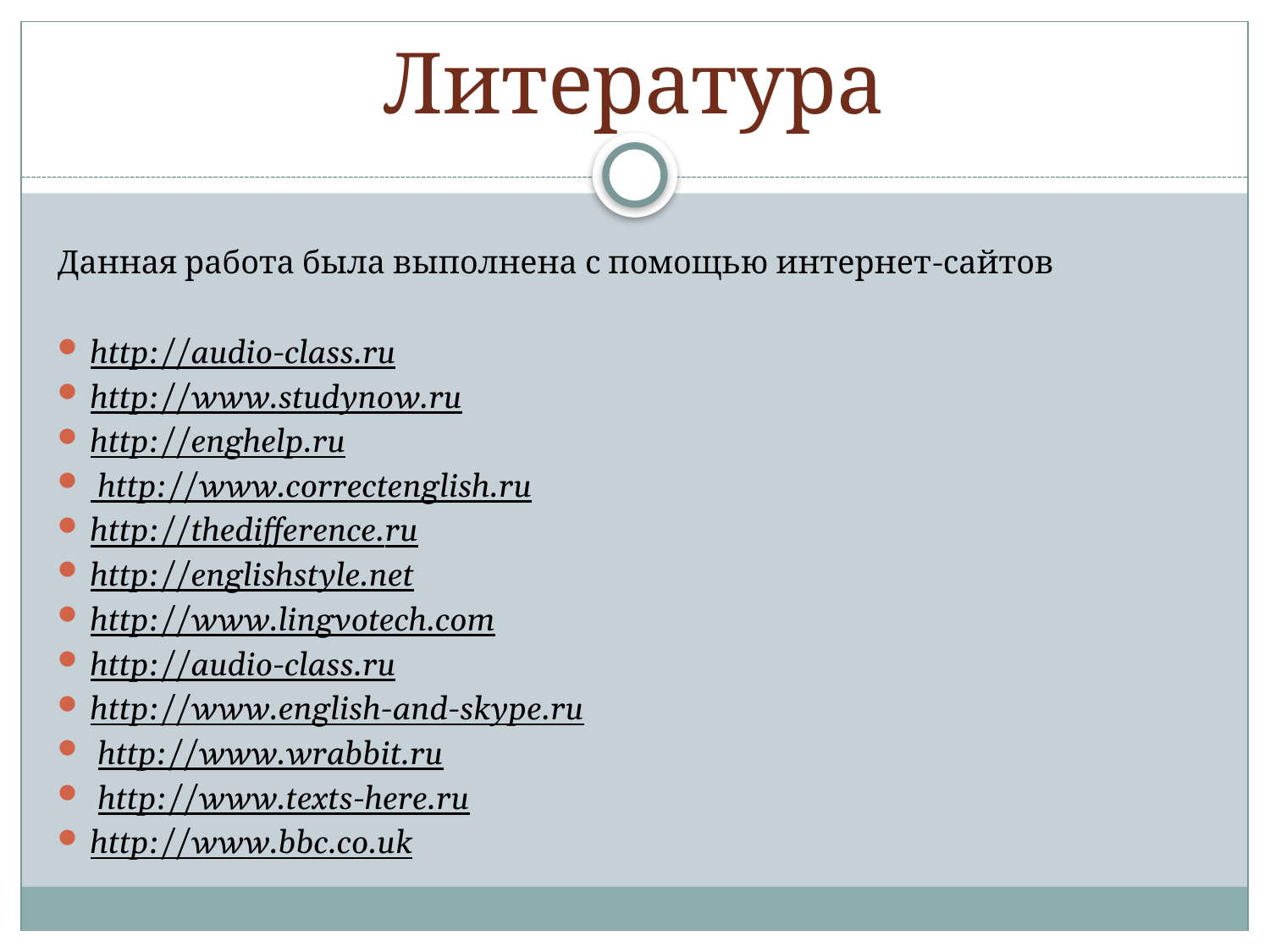

# Литература
Данная работа была выполнена с помощью интернет-сайтов

http://audio-class.ru
http://www.studynow.ru
http://enghelp.ru
 http://www.correctenglish.ru
http://thedifference.ru
http://englishstyle.net
http://www.lingvotech.com
http://audio-class.ru
http://www.english-and-skype.ru
 http://www.wrabbit.ru
 http://www.texts-here.ru
http://www.bbc.co.uk